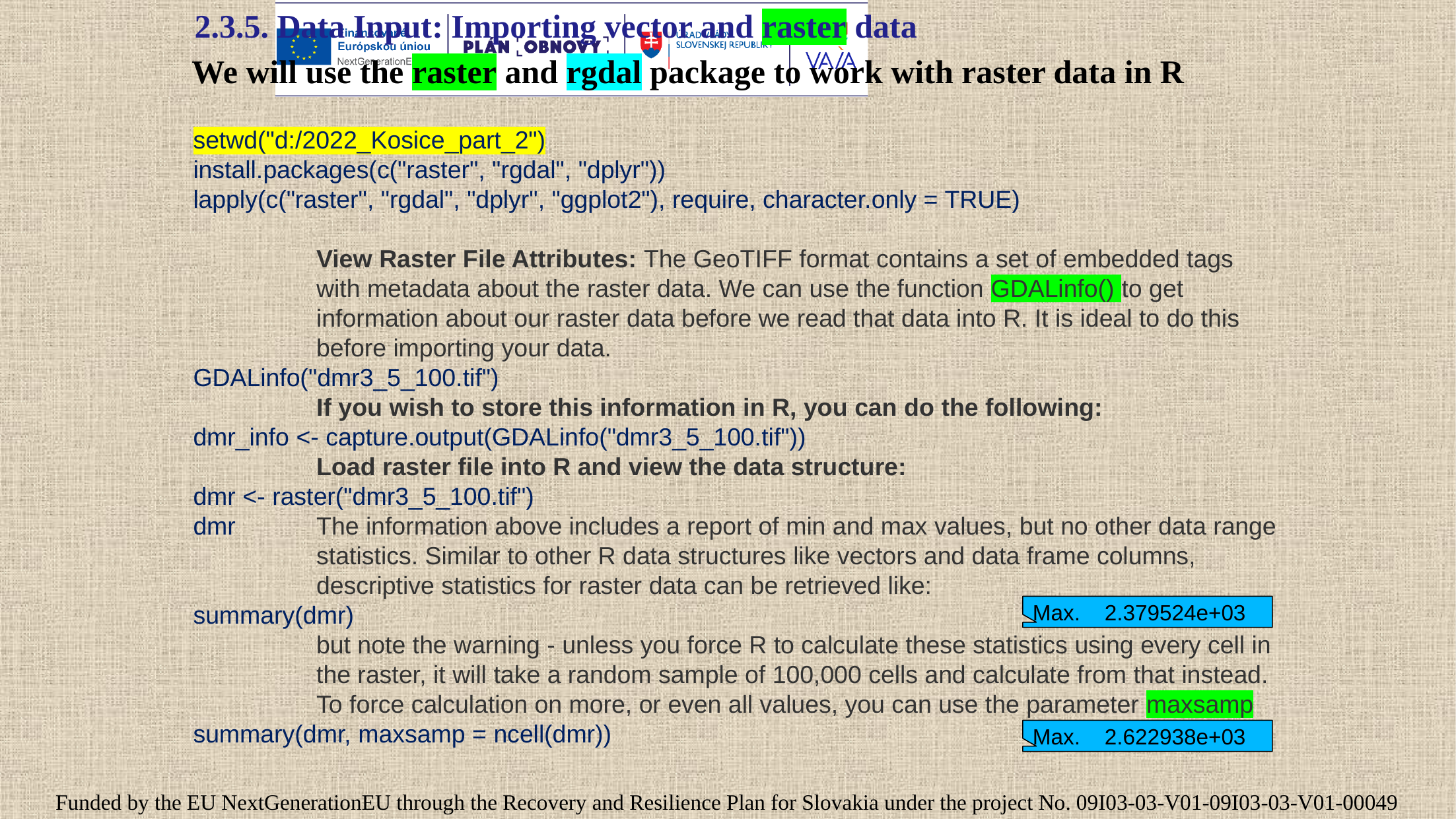

2.3.5. Data Input: Importing vector and raster data
We will use the raster and rgdal package to work with raster data in R
setwd("d:/2022_Kosice_part_2")
install.packages(c("raster", "rgdal", "dplyr"))
lapply(c("raster", "rgdal", "dplyr", "ggplot2"), require, character.only = TRUE)

GDALinfo("dmr3_5_100.tif")

dmr_info <- capture.output(GDALinfo("dmr3_5_100.tif"))

dmr <- raster("dmr3_5_100.tif")
dmr

summary(dmr)

summary(dmr, maxsamp = ncell(dmr))
View Raster File Attributes: The GeoTIFF format contains a set of embedded tags with metadata about the raster data. We can use the function GDALinfo() to get information about our raster data before we read that data into R. It is ideal to do this before importing your data.

If you wish to store this information in R, you can do the following:

Load raster file into R and view the data structure:

The information above includes a report of min and max values, but no other data range statistics. Similar to other R data structures like vectors and data frame columns, descriptive statistics for raster data can be retrieved like:

but note the warning - unless you force R to calculate these statistics using every cell in the raster, it will take a random sample of 100,000 cells and calculate from that instead. To force calculation on more, or even all values, you can use the parameter maxsamp
Max.    2.379524e+03
Max.    2.622938e+03